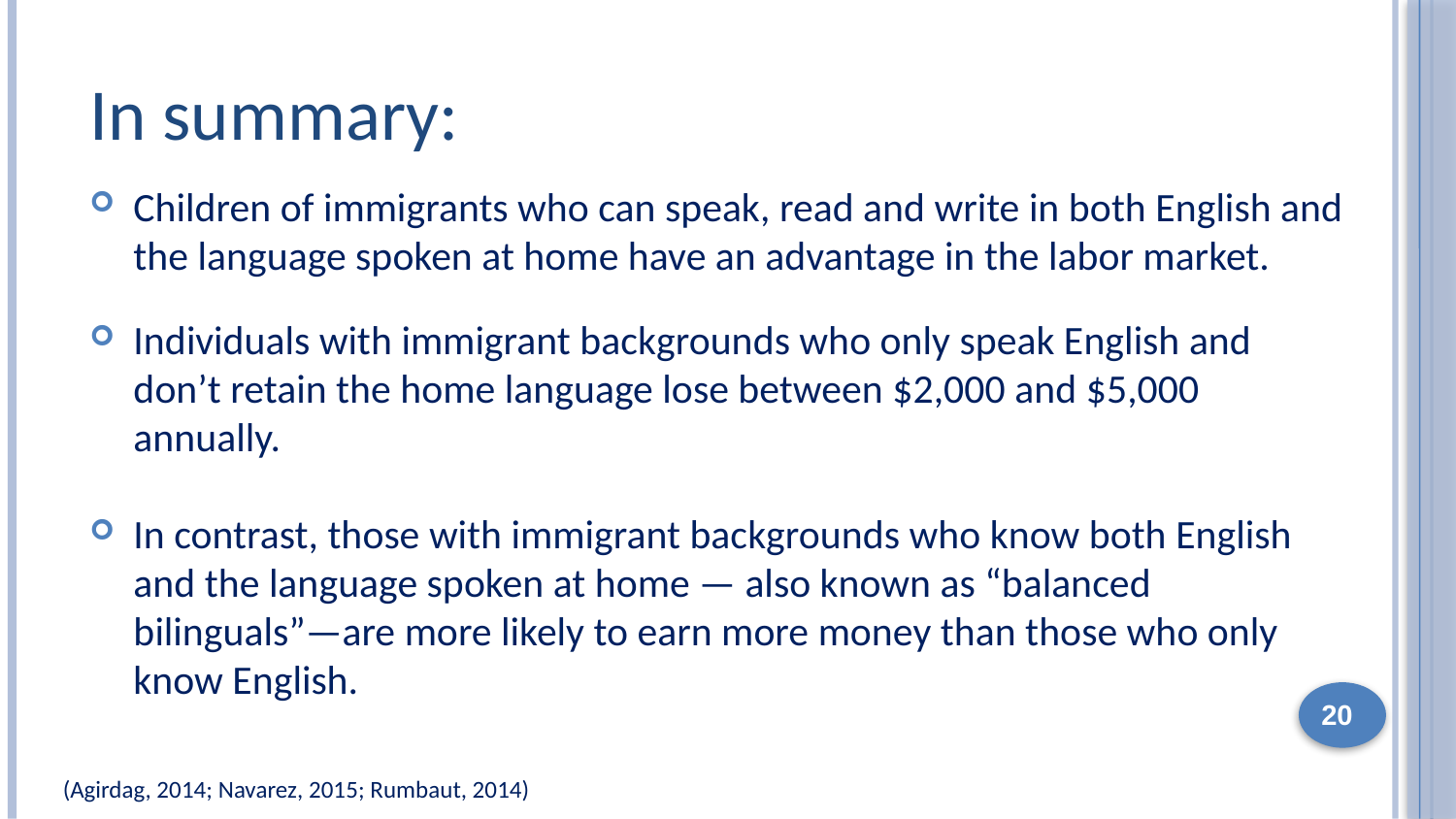

In summary:
Children of immigrants who can speak, read and write in both English and the language spoken at home have an advantage in the labor market.
Individuals with immigrant backgrounds who only speak English and don’t retain the home language lose between $2,000 and $5,000 annually.

In contrast, those with immigrant backgrounds who know both English and the language spoken at home — also known as “balanced bilinguals”—are more likely to earn more money than those who only know English.
20
(Agirdag, 2014; Navarez, 2015; Rumbaut, 2014)